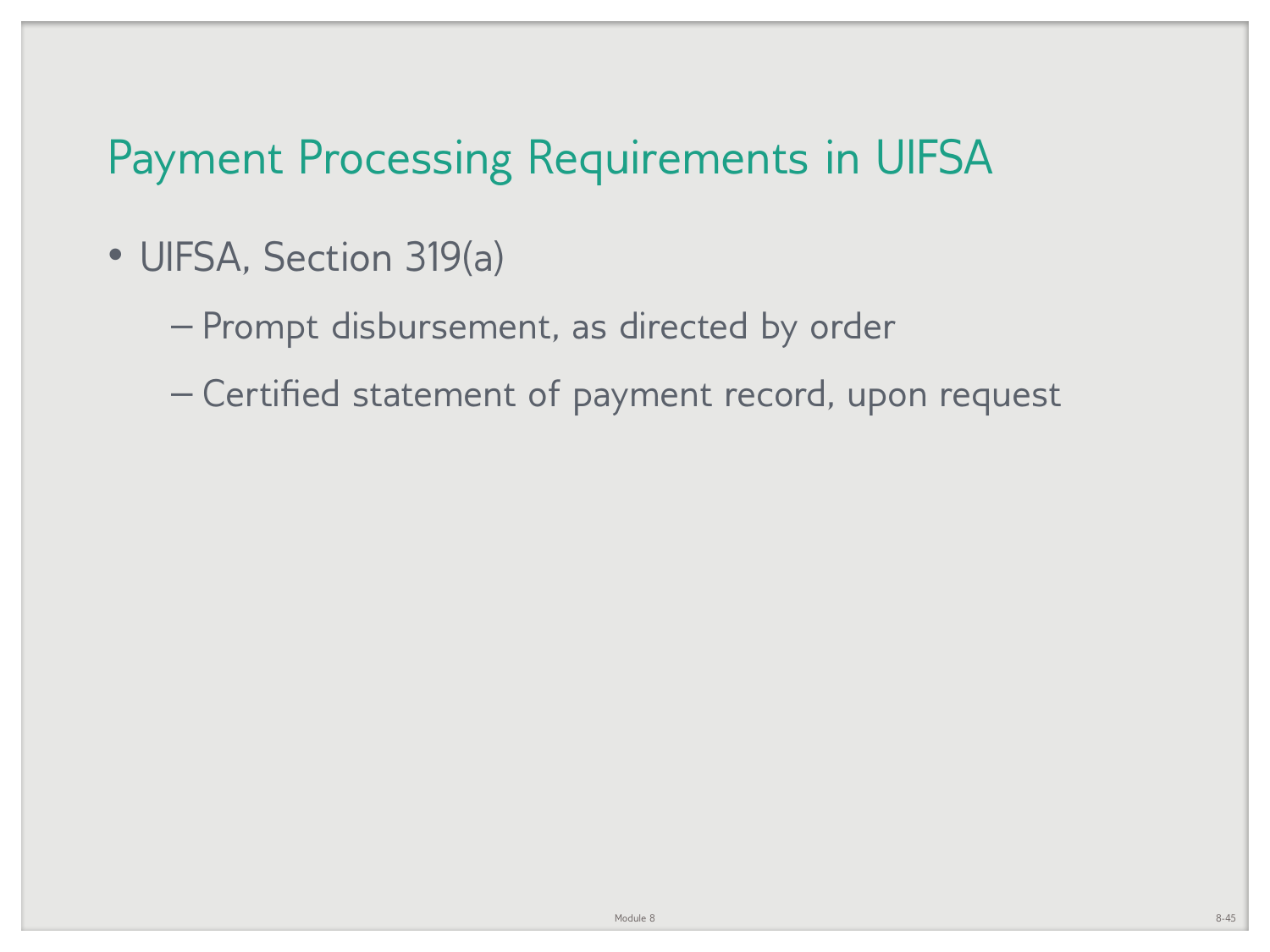

# Payment Processing Requirements in UIFSA
UIFSA, Section 319(a)
Prompt disbursement, as directed by order
Certified statement of payment record, upon request

Module 8
8-45